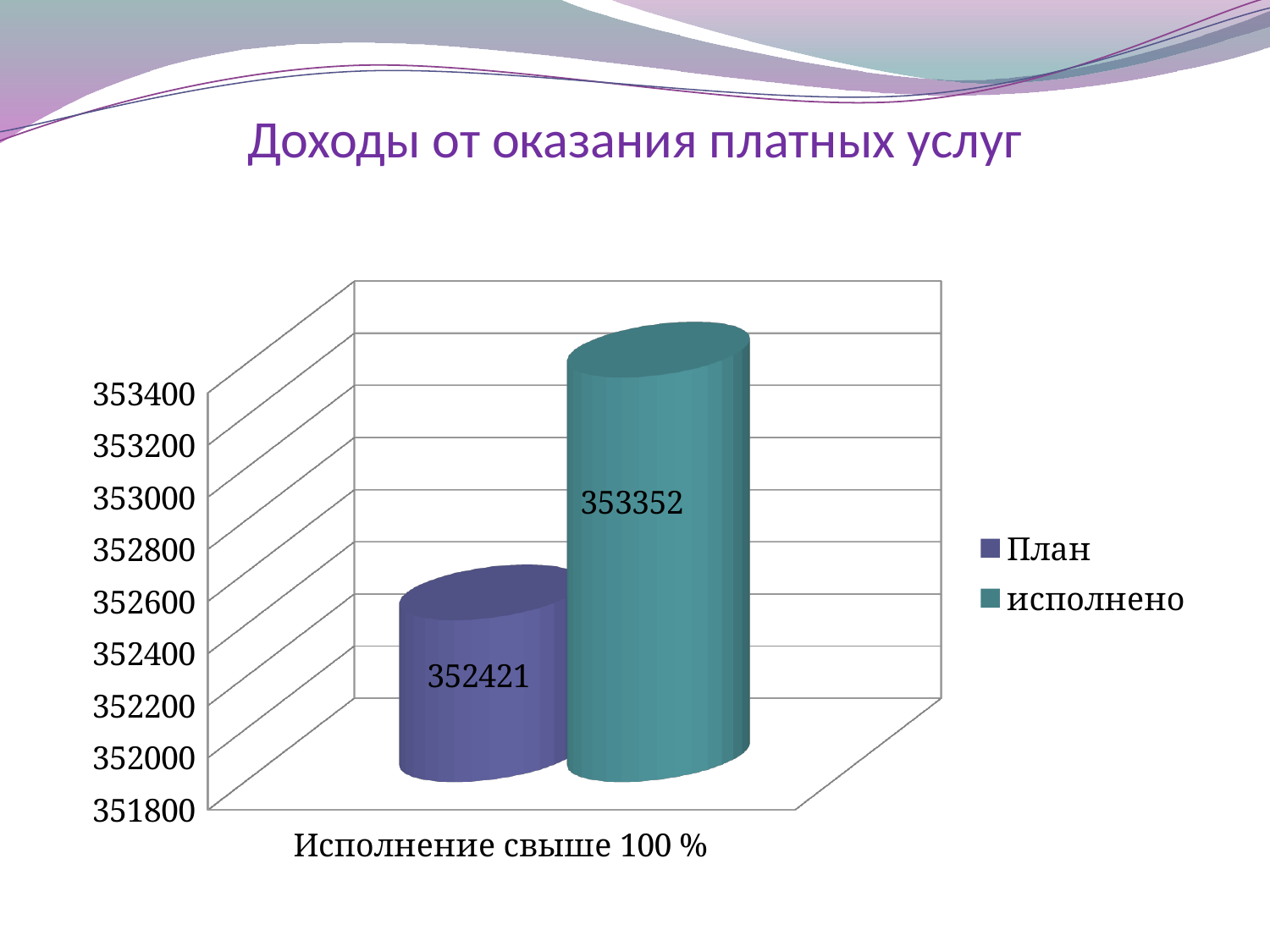

# Доходы от оказания платных услуг

[unsupported chart]